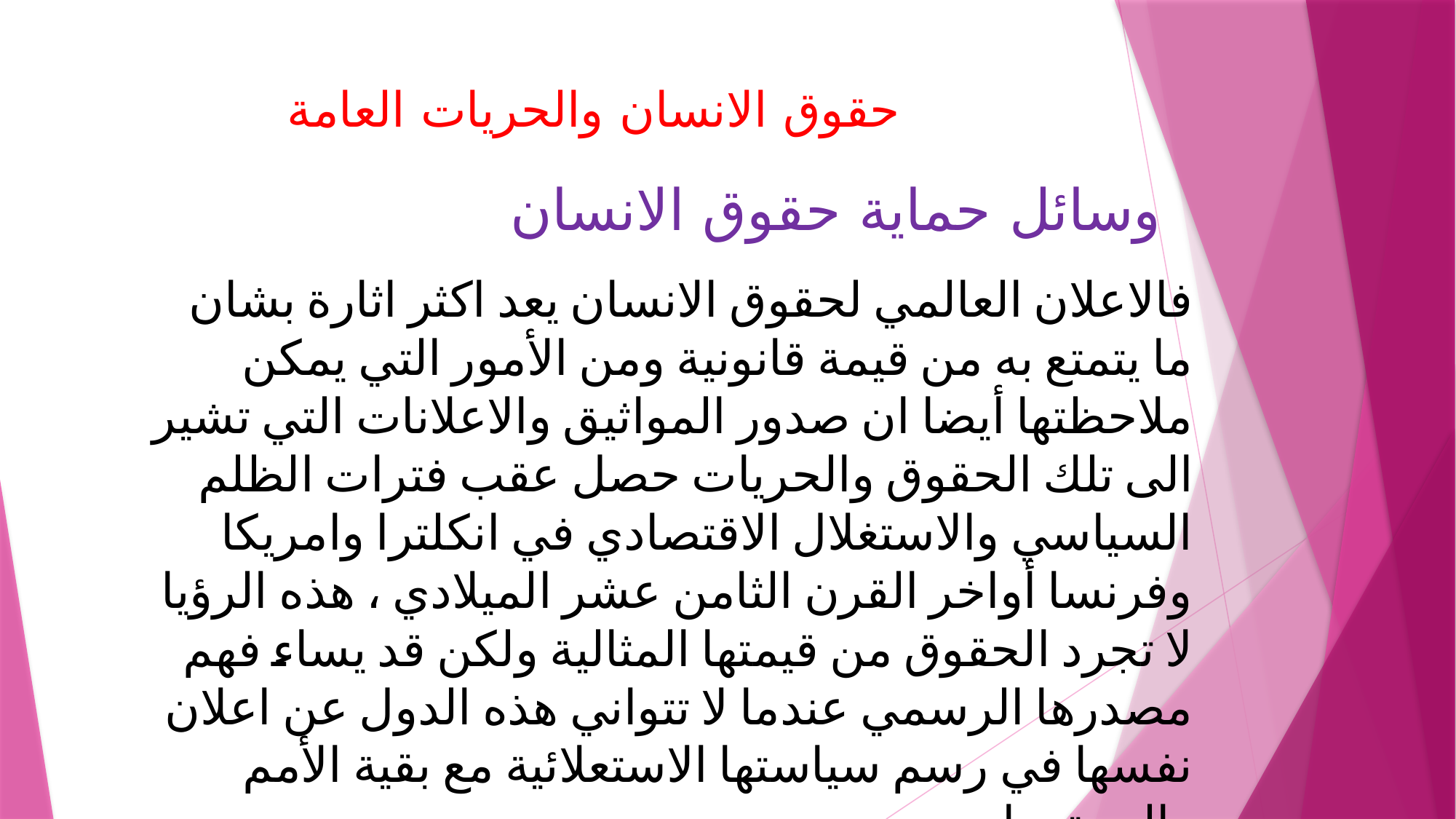

# حقوق الانسان والحريات العامة
وسائل حماية حقوق الانسان
فالاعلان العالمي لحقوق الانسان يعد اكثر اثارة بشان ما يتمتع به من قيمة قانونية ومن الأمور التي يمكن ملاحظتها أيضا ان صدور المواثيق والاعلانات التي تشير الى تلك الحقوق والحريات حصل عقب فترات الظلم السياسي والاستغلال الاقتصادي في انكلترا وامريكا وفرنسا أواخر القرن الثامن عشر الميلادي ، هذه الرؤيا لا تجرد الحقوق من قيمتها المثالية ولكن قد يساء فهم مصدرها الرسمي عندما لا تتواني هذه الدول عن اعلان نفسها في رسم سياستها الاستعلائية مع بقية الأمم والمجتمعات .